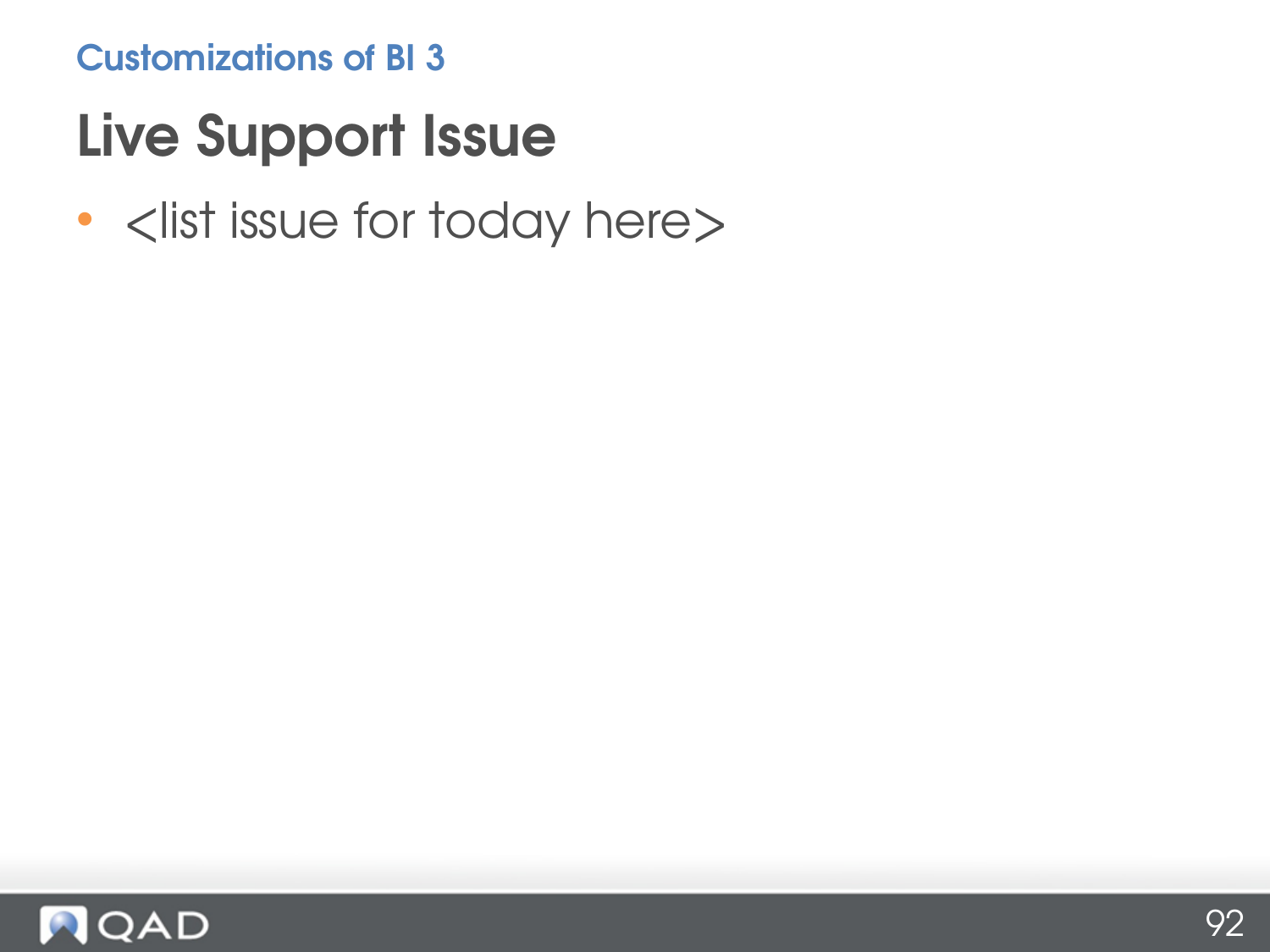

Customizations of BI 3
# Live Support Issue
<list issue for today here>
92